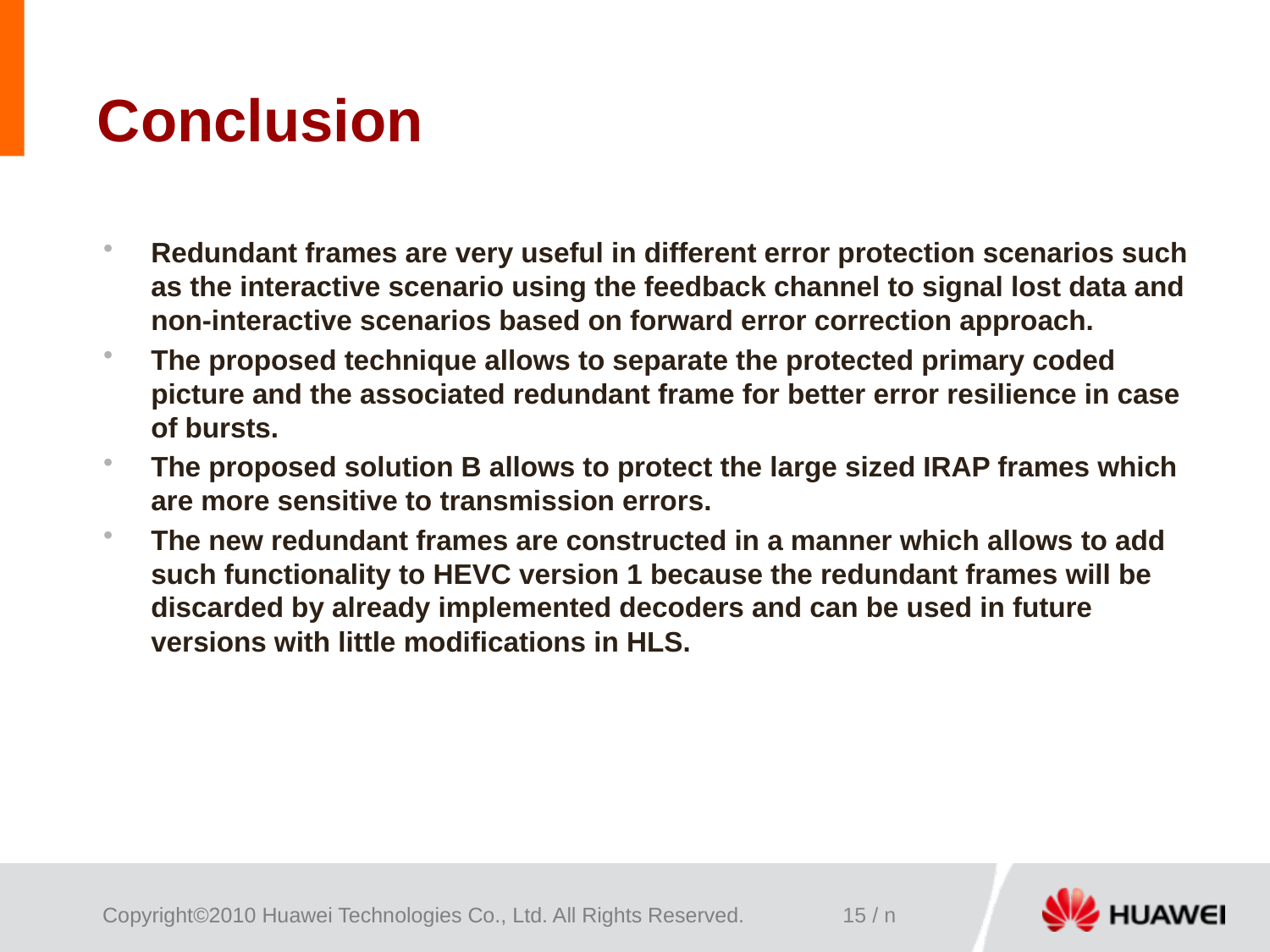

# Conclusion
Redundant frames are very useful in different error protection scenarios such as the interactive scenario using the feedback channel to signal lost data and non-interactive scenarios based on forward error correction approach.
The proposed technique allows to separate the protected primary coded picture and the associated redundant frame for better error resilience in case of bursts.
The proposed solution B allows to protect the large sized IRAP frames which are more sensitive to transmission errors.
The new redundant frames are constructed in a manner which allows to add such functionality to HEVC version 1 because the redundant frames will be discarded by already implemented decoders and can be used in future versions with little modifications in HLS.